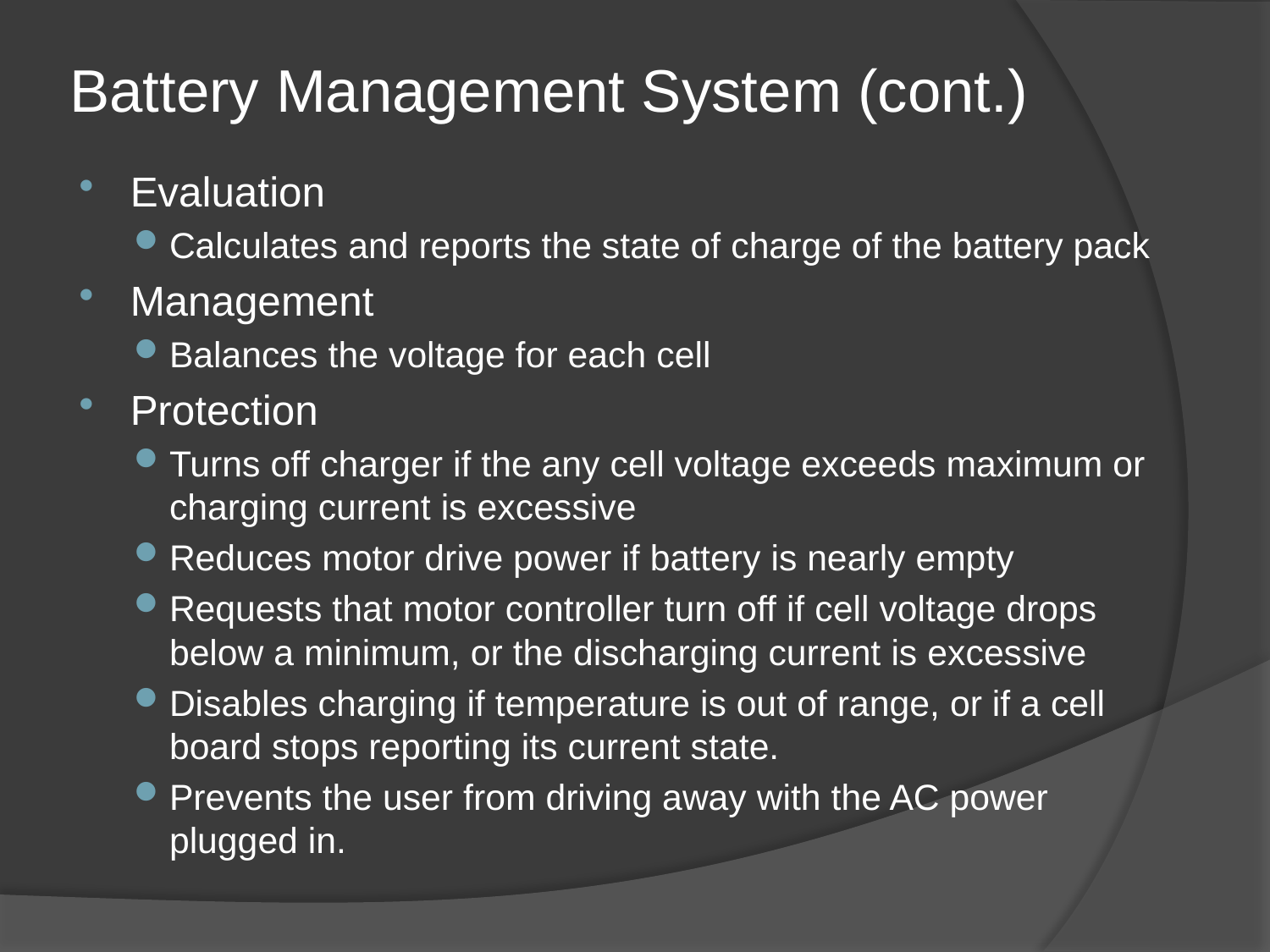

# Battery Management System (cont.)
Evaluation
Calculates and reports the state of charge of the battery pack
Management
Balances the voltage for each cell
Protection
Turns off charger if the any cell voltage exceeds maximum or charging current is excessive
Reduces motor drive power if battery is nearly empty
Requests that motor controller turn off if cell voltage drops below a minimum, or the discharging current is excessive
Disables charging if temperature is out of range, or if a cell board stops reporting its current state.
Prevents the user from driving away with the AC power plugged in.